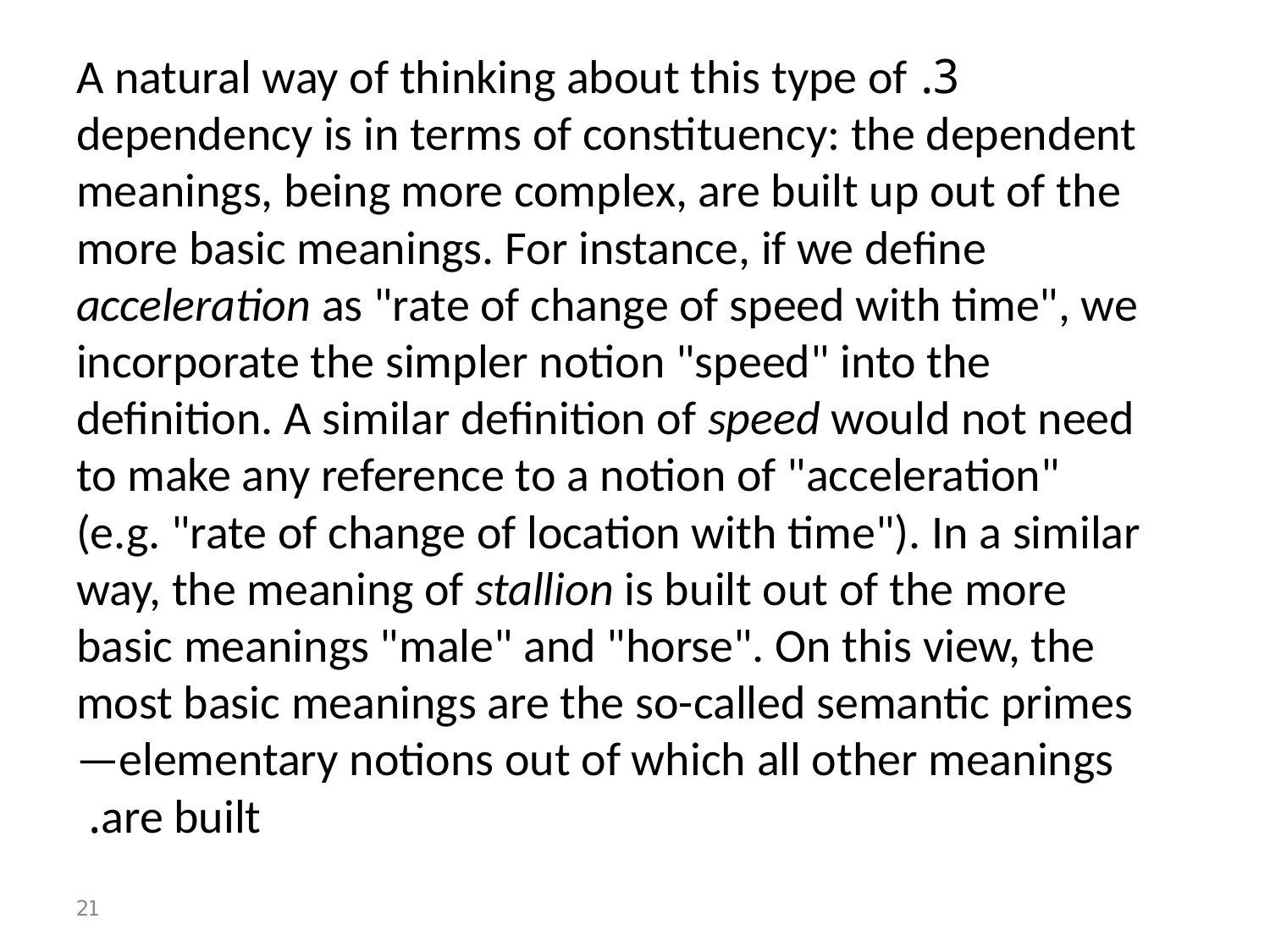

3. A natural way of thinking about this type of dependency is in terms of constituency: the dependent meanings, being more complex, are built up out of the more basic meanings. For instance, if we define acceleration as "rate of change of speed with time", we incorporate the simpler notion "speed" into the definition. A similar definition of speed would not need to make any reference to a notion of "acceleration" (e.g. "rate of change of location with time"). In a similar way, the meaning of stallion is built out of the more basic meanings "male" and "horse". On this view, the most basic meanings are the so-called semantic primes—elementary notions out of which all other meanings are built.

21